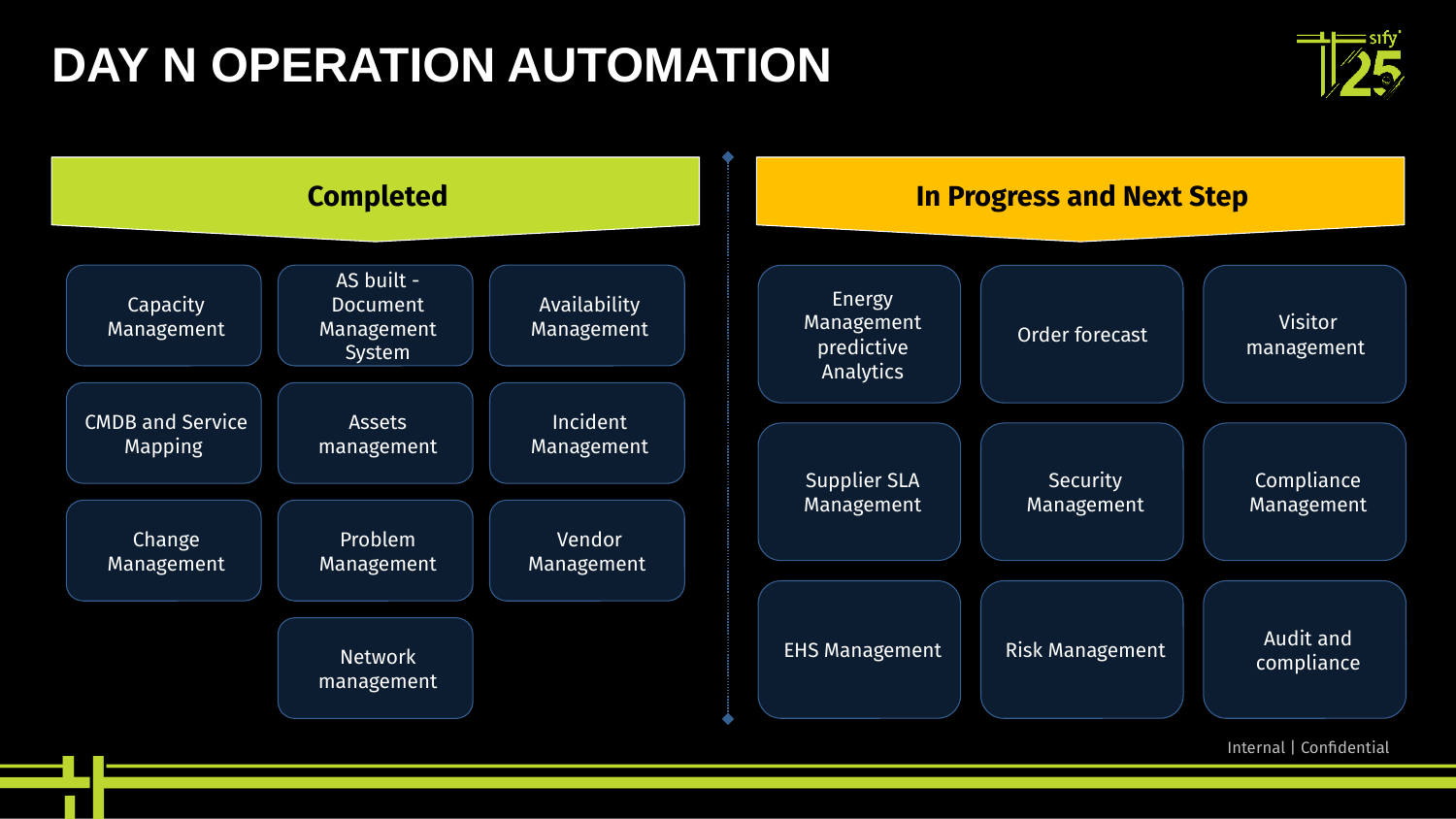

# DAY N OPERATION AUTOMATION

Completed
In Progress and Next Step
Energy Management predictive Analytics
Order forecast
Visitor management
Supplier SLA Management
Security Management
Compliance Management
EHS Management
Risk Management
Audit and compliance
Capacity Management
AS built - Document Management System
Availability Management
CMDB and Service Mapping
Assets management
Incident Management
Change Management
Problem Management
Vendor Management
Network management